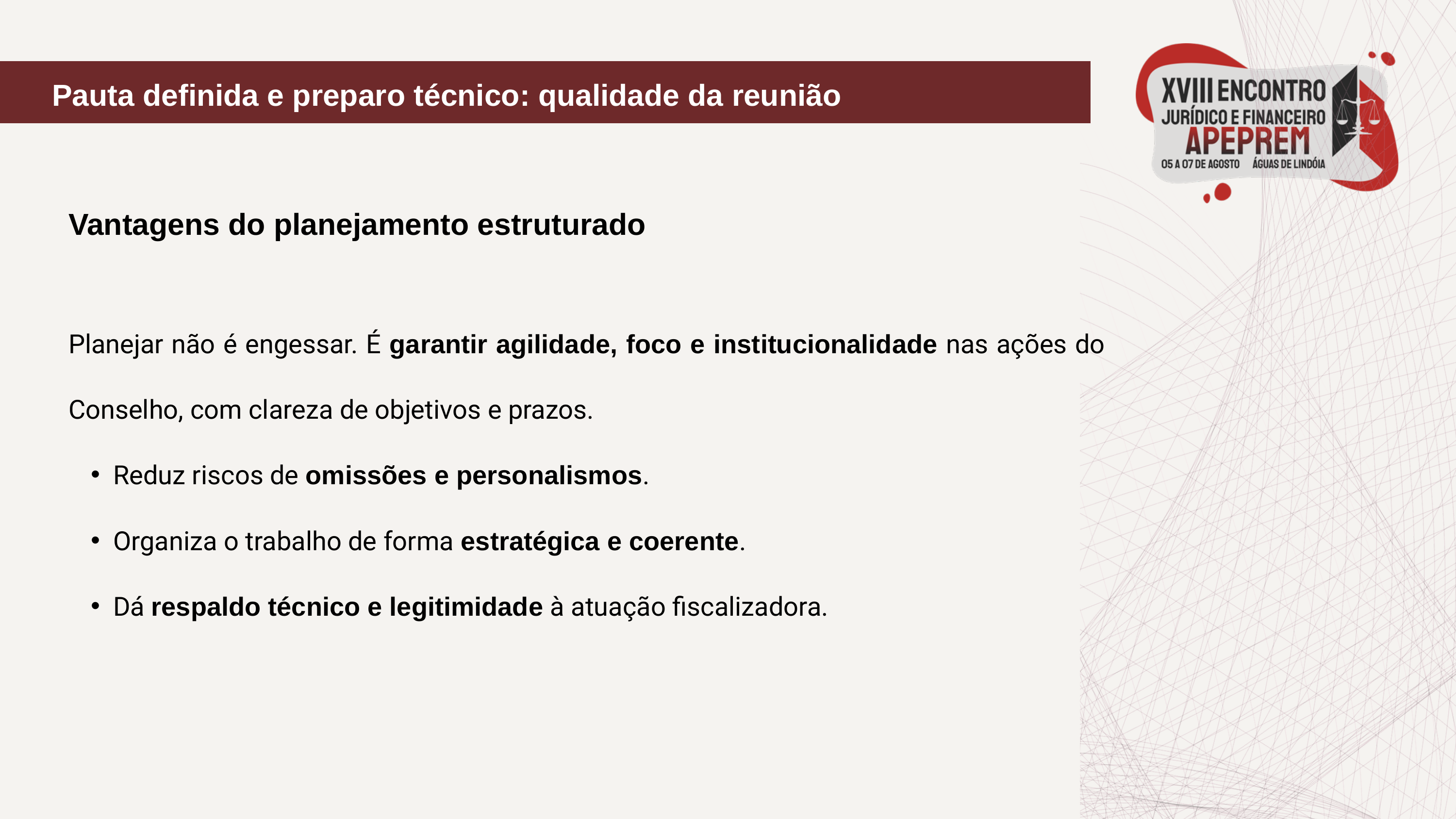

Pauta definida e preparo técnico: qualidade da reunião
Vantagens do planejamento estruturado
Planejar não é engessar. É garantir agilidade, foco e institucionalidade nas ações do Conselho, com clareza de objetivos e prazos.
Reduz riscos de omissões e personalismos.
Organiza o trabalho de forma estratégica e coerente.
Dá respaldo técnico e legitimidade à atuação fiscalizadora.